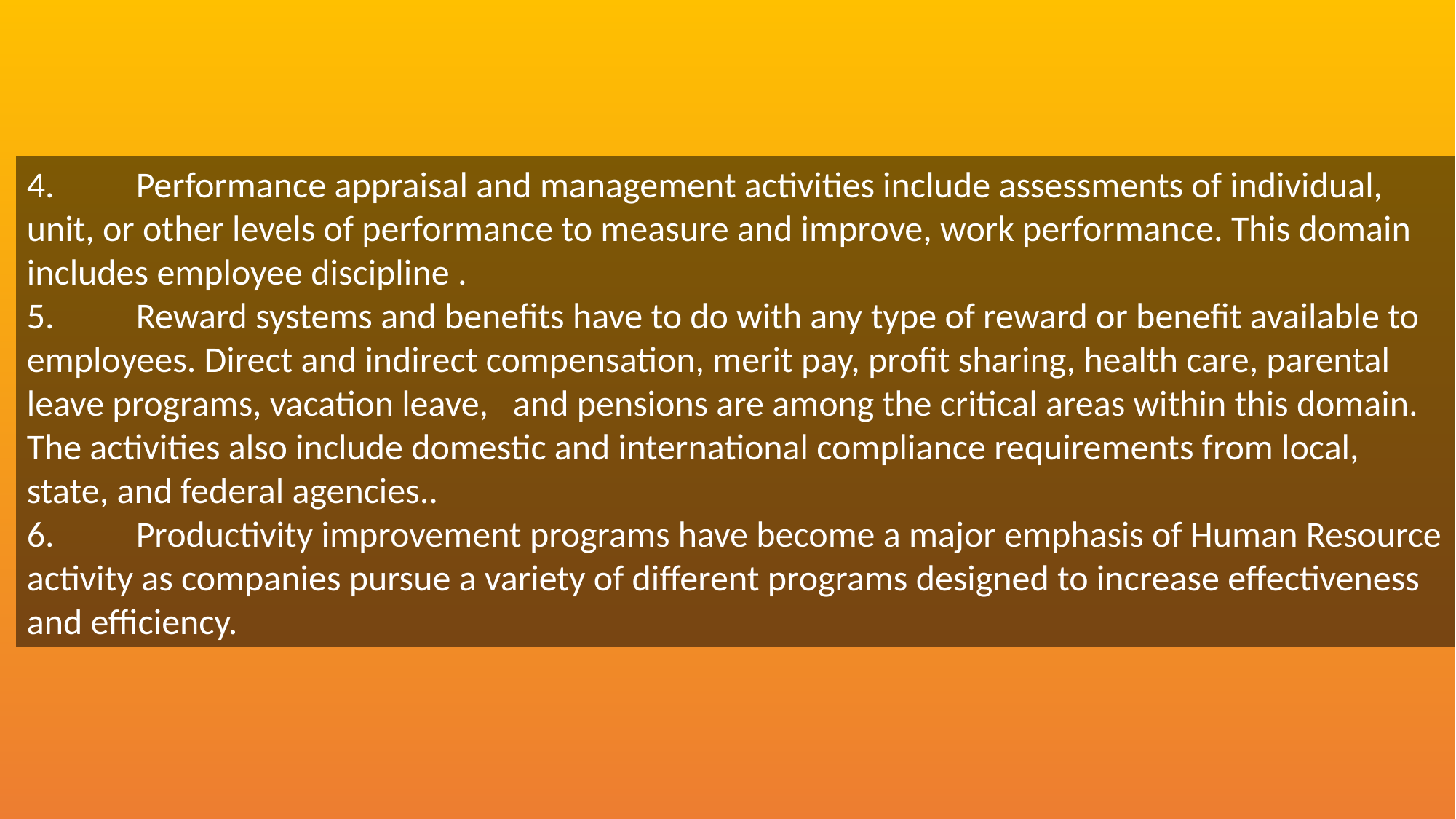

4.	Performance appraisal and management activities include assessments of individual, unit, or other levels of performance to measure and improve, work performance. This domain includes employee discipline .
5.	Reward systems and benefits have to do with any type of reward or benefit available to employees. Direct and indirect compensation, merit pay, profit sharing, health care, parental leave programs, vacation leave,   and pensions are among the critical areas within this domain. The activities also include domestic and international compliance requirements from local, state, and federal agencies..
6.	Productivity improvement programs have become a major emphasis of Human Resource activity as companies pursue a variety of different programs designed to increase effectiveness and efficiency.